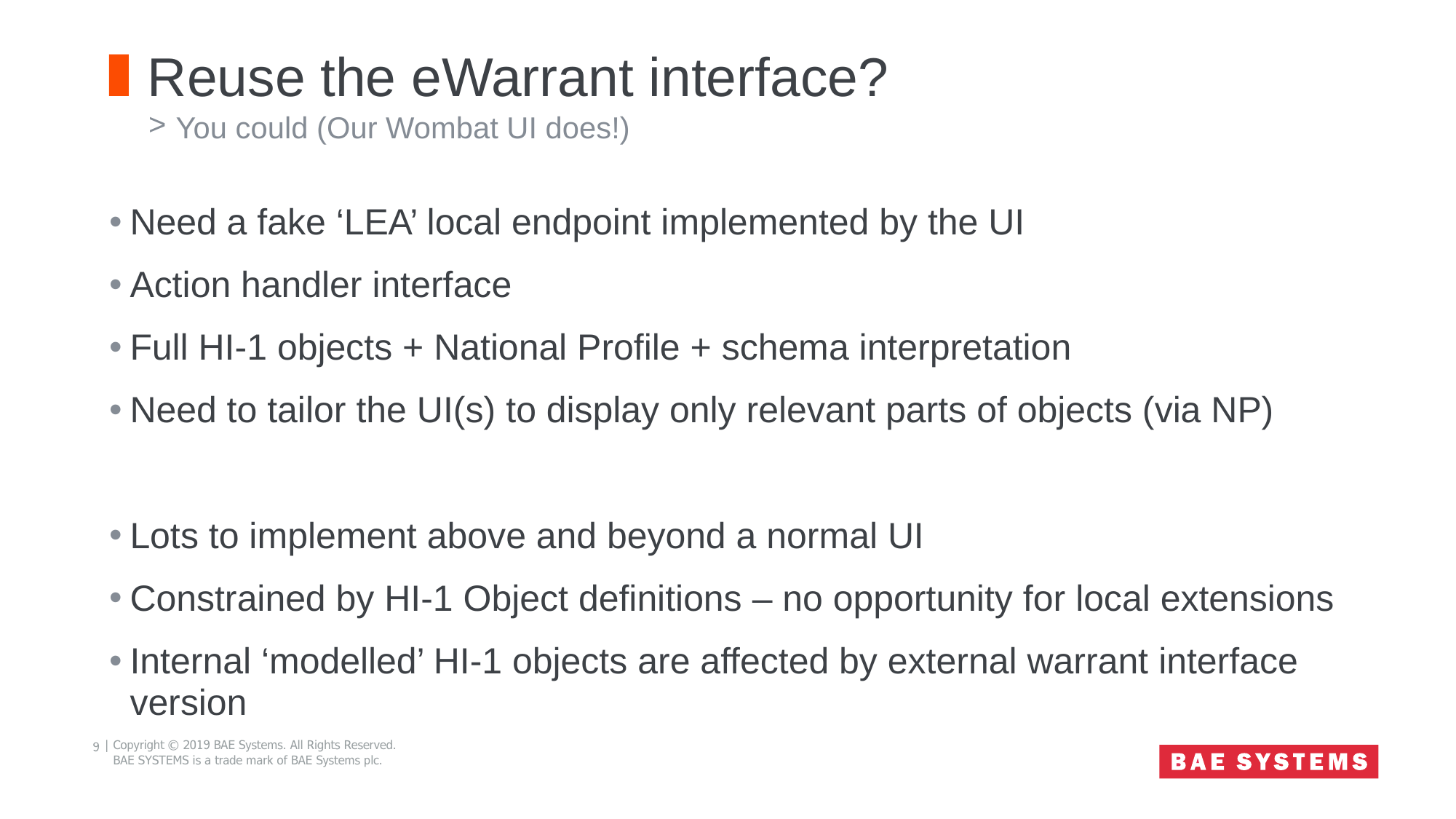

# Reuse the eWarrant interface?
You could (Our Wombat UI does!)

Need a fake ‘LEA’ local endpoint implemented by the UI
Action handler interface
Full HI-1 objects + National Profile + schema interpretation
Need to tailor the UI(s) to display only relevant parts of objects (via NP)

Lots to implement above and beyond a normal UI
Constrained by HI-1 Object definitions – no opportunity for local extensions
Internal ‘modelled’ HI-1 objects are affected by external warrant interface version